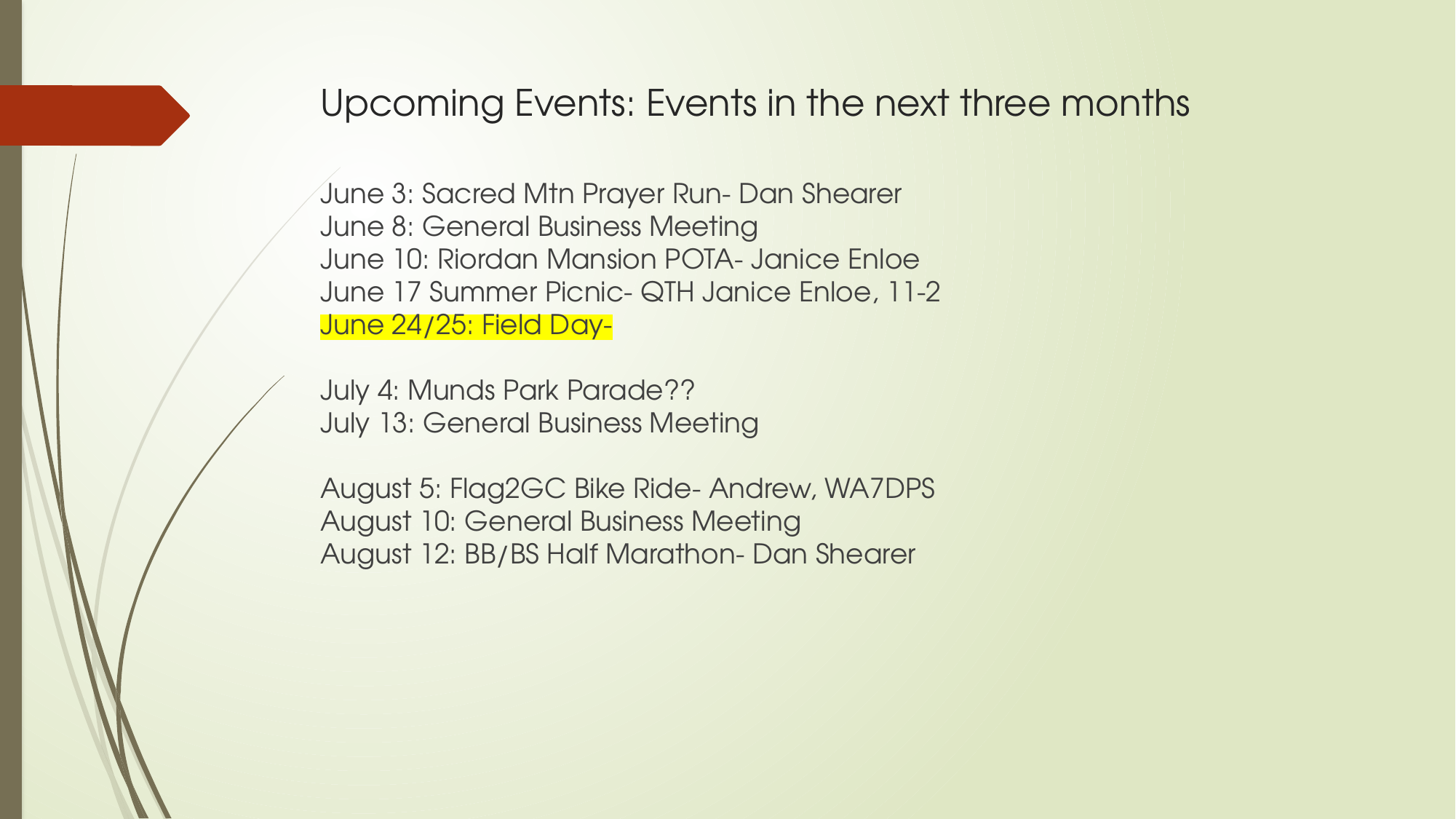

# Upcoming Events: Events in the next three months
June 3: Sacred Mtn Prayer Run- Dan Shearer
June 8: General Business Meeting
June 10: Riordan Mansion POTA- Janice Enloe
June 17 Summer Picnic- QTH Janice Enloe, 11-2
June 24/25: Field Day-

July 4: Munds Park Parade??
July 13: General Business Meeting

August 5: Flag2GC Bike Ride- Andrew, WA7DPS
August 10: General Business Meeting
August 12: BB/BS Half Marathon- Dan Shearer